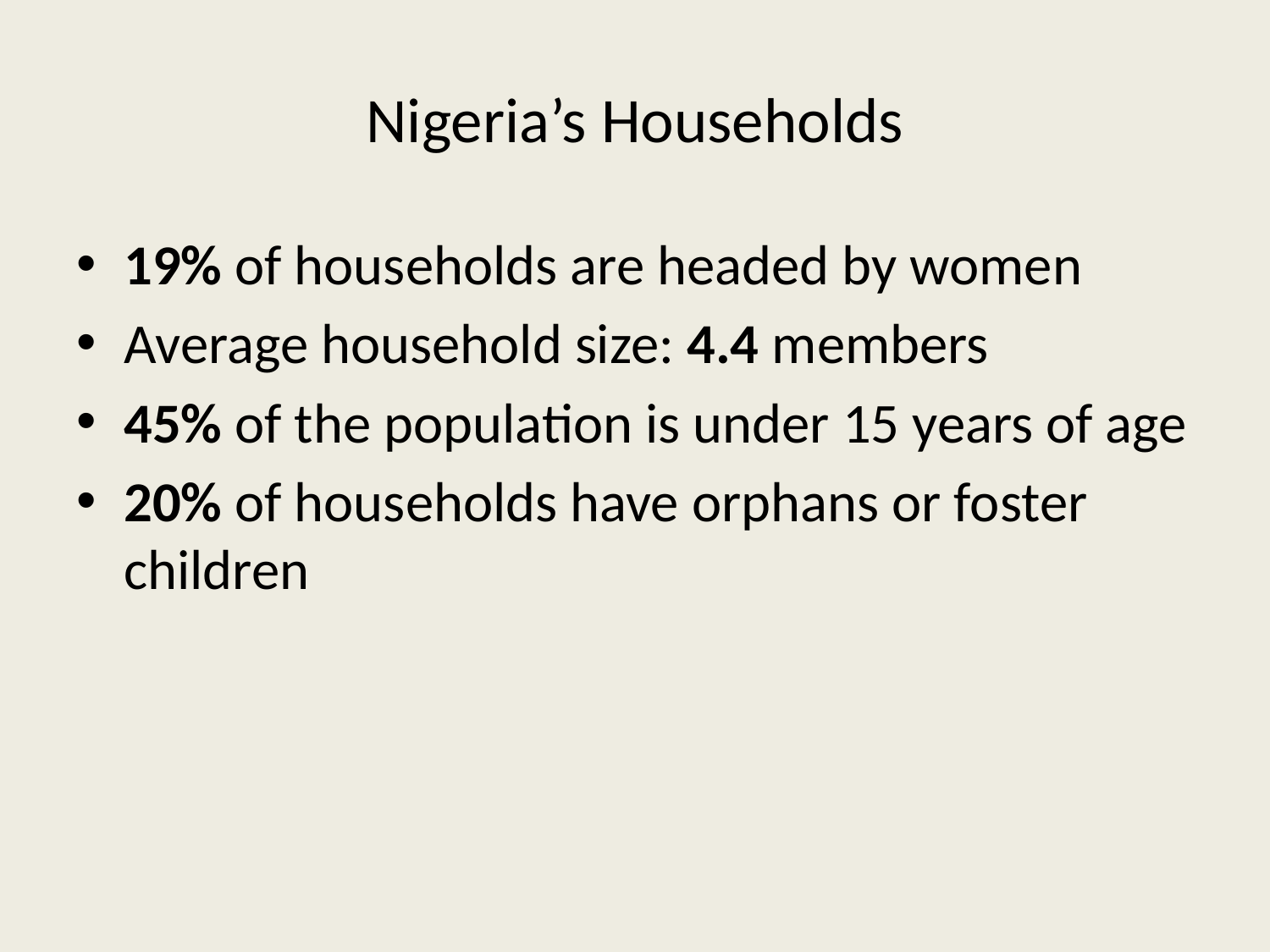

# Nigeria’s Households
19% of households are headed by women
Average household size: 4.4 members
45% of the population is under 15 years of age
20% of households have orphans or foster children